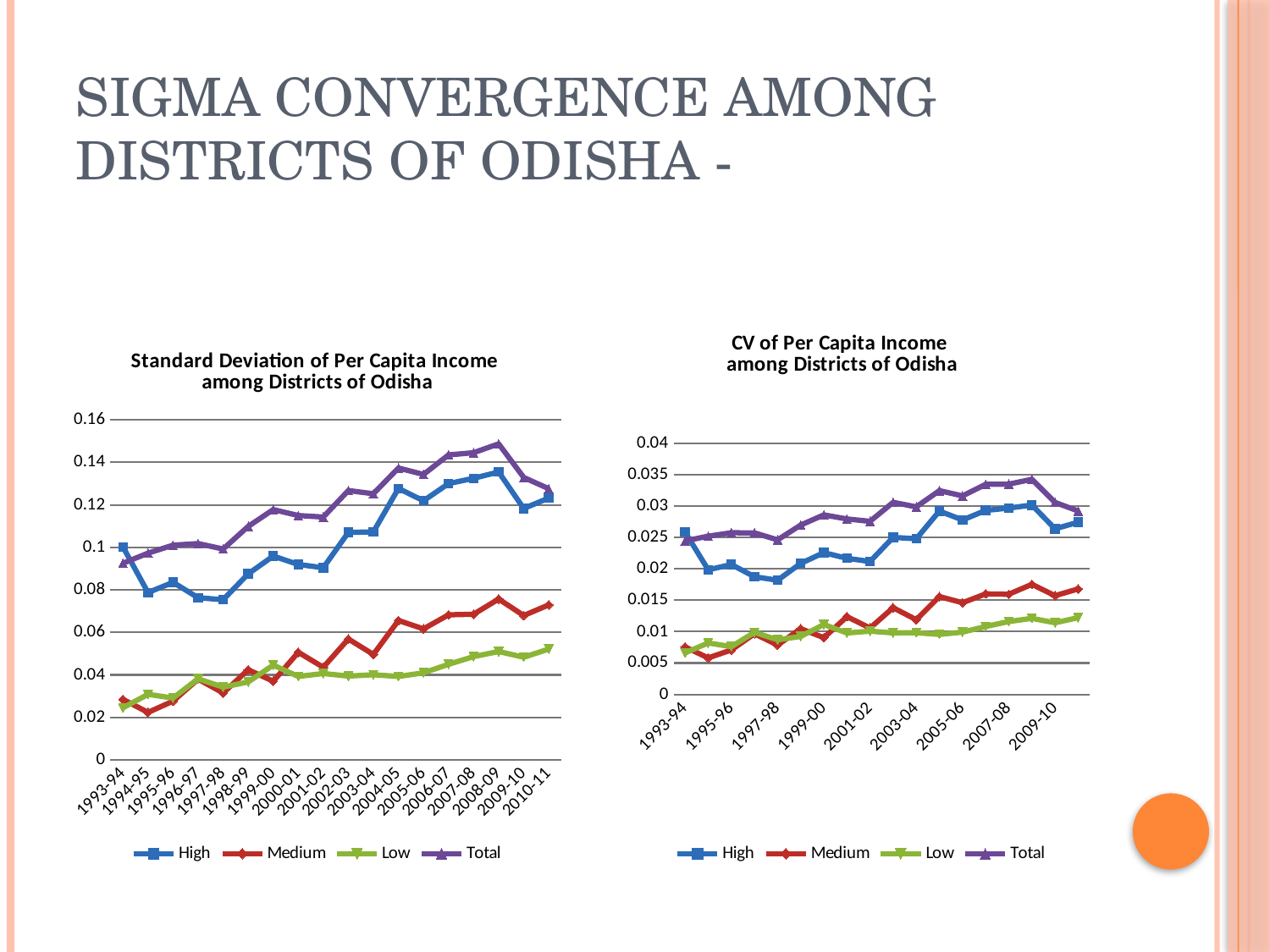

# Sigma Convergence among districts of Odisha -

### Chart: Standard Deviation of Per Capita Income
among Districts of Odisha

| Category | High | Medium | Low | Total |
|---|---|---|---|---|
| 1993-94 | 0.10022220000000003 | 0.028485500000000004 | 0.0244881 | 0.09252160000000004 |
| 1994-95 | 0.07874840000000001 | 0.022322300000000003 | 0.030828600000000005 | 0.0972757 |
| 1995-96 | 0.08355220000000005 | 0.027646400000000005 | 0.0291064 | 0.1010501 |
| 1996-97 | 0.07629830000000001 | 0.03801100000000001 | 0.03814410000000001 | 0.10180640000000002 |
| 1997-98 | 0.07534710000000001 | 0.031473600000000004 | 0.03422510000000001 | 0.09922810000000003 |
| 1998-99 | 0.08755060000000002 | 0.042414000000000014 | 0.03666300000000001 | 0.10986580000000001 |
| 1999-00 | 0.09592380000000002 | 0.03700330000000002 | 0.04458660000000001 | 0.11779040000000003 |
| 2000-01 | 0.0919775 | 0.0506057 | 0.03925530000000001 | 0.11498480000000001 |
| 2001-02 | 0.09040970000000001 | 0.0435732 | 0.0406416 | 0.11427990000000002 |
| 2002-03 | 0.10703840000000002 | 0.056869100000000006 | 0.03942330000000001 | 0.1267326 |
| 2003-04 | 0.10730560000000001 | 0.04960030000000001 | 0.0400556 | 0.1252435 |
| 2004-05 | 0.1277297 | 0.06558330000000001 | 0.03925880000000001 | 0.1373428 |
| 2005-06 | 0.1219236 | 0.0616314 | 0.0409414 | 0.1343139 |
| 2006-07 | 0.1300213 | 0.0682409 | 0.044969100000000005 | 0.14349740000000005 |
| 2007-08 | 0.13249220000000003 | 0.06852790000000002 | 0.04859200000000001 | 0.14455040000000002 |
| 2008-09 | 0.1354926 | 0.0756768 | 0.05098280000000001 | 0.14871610000000002 |
| 2009-10 | 0.11829790000000003 | 0.06790930000000002 | 0.0482781 | 0.13290630000000003 |
| 2010-11 | 0.12322470000000005 | 0.07291410000000001 | 0.05213800000000001 | 0.12762089999999998 |

### Chart: CV of Per Capita Income
among Districts of Odisha

| Category | High | Medium | Low | Total |
|---|---|---|---|---|
| 1993-94 | 0.02589912329438299 | 0.007568567600988189 | 0.006616252441097547 | 0.024488326691708626 |
| 1994-95 | 0.019882098653064596 | 0.005813736349740428 | 0.008200419589013441 | 0.02524512443661152 |
| 1995-96 | 0.020725762101306243 | 0.007086204068241471 | 0.007610767888366479 | 0.025784374964914918 |
| 1996-97 | 0.01876926475486499 | 0.009672728864332925 | 0.009888316035392948 | 0.02576884671410908 |
| 1997-98 | 0.018213918193032422 | 0.00785692299972815 | 0.008704085605735197 | 0.02465355048484423 |
| 1998-99 | 0.020903881959178142 | 0.010483562799789018 | 0.009243452774888911 | 0.027015327794983526 |
| 1999-00 | 0.022618043258359415 | 0.009040237194668791 | 0.011138933503815231 | 0.02864325445015789 |
| 2000-01 | 0.021718156404728066 | 0.0123914644669479 | 0.009798062367166821 | 0.027987276032641856 |
| 2001-02 | 0.021203631998851752 | 0.010581836859341361 | 0.010077749854009799 | 0.027616254553073264 |
| 2002-03 | 0.025056385904074094 | 0.013820646627910568 | 0.00980235803808129 | 0.03064007750163135 |
| 2003-04 | 0.02483330961216469 | 0.011905019639563317 | 0.009835264548815996 | 0.029914796327586046 |
| 2004-05 | 0.02925029037387698 | 0.01560942973468161 | 0.009560798650634429 | 0.032508387295903614 |
| 2005-06 | 0.02782854089581427 | 0.014619344680166698 | 0.00992777030243261 | 0.03167553552764142 |
| 2006-07 | 0.029352592402626314 | 0.01603578677948593 | 0.01082158585007821 | 0.03352567529176043 |
| 2007-08 | 0.029727907442713204 | 0.015982546235473762 | 0.011619404252063027 | 0.033547537227683756 |
| 2008-09 | 0.030209567747708017 | 0.017563752526288723 | 0.012124506948735039 | 0.034322484725032104 |
| 2009-10 | 0.02641575201711182 | 0.015749330049386757 | 0.011417689127699625 | 0.03062697285735421 |
| 2010-11 | 0.02746747584372 | 0.016823202947575056 | 0.012235210409573772 | 0.029267149954214505 |